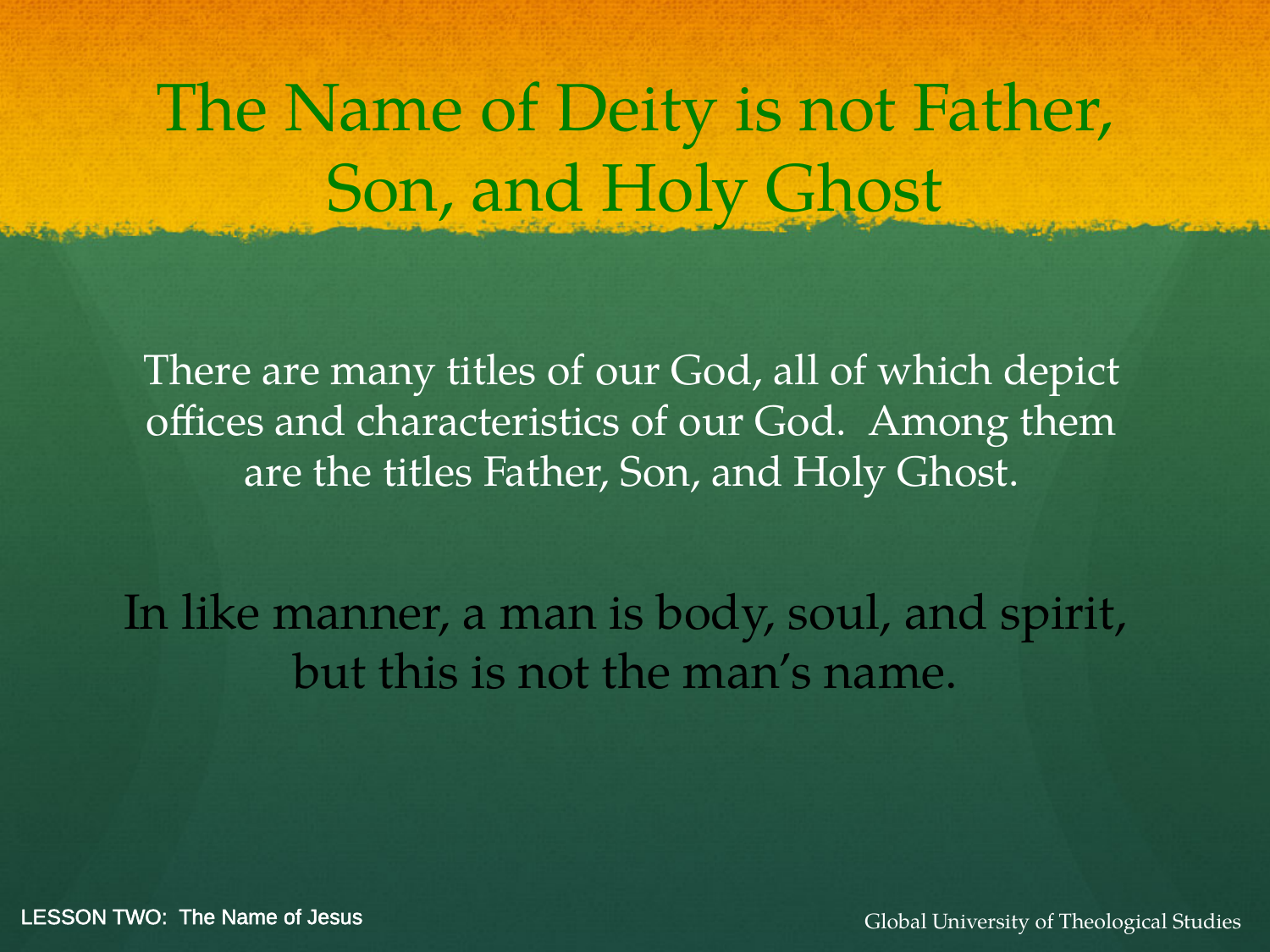

# The Name of Deity is not Father, Son, and Holy Ghost

There are many titles of our God, all of which depict offices and characteristics of our God.  Among them are the titles Father, Son, and Holy Ghost.
In like manner, a man is body, soul, and spirit,
but this is not the man’s name.

LESSON TWO:  The Name of Jesus
Global University of Theological Studies